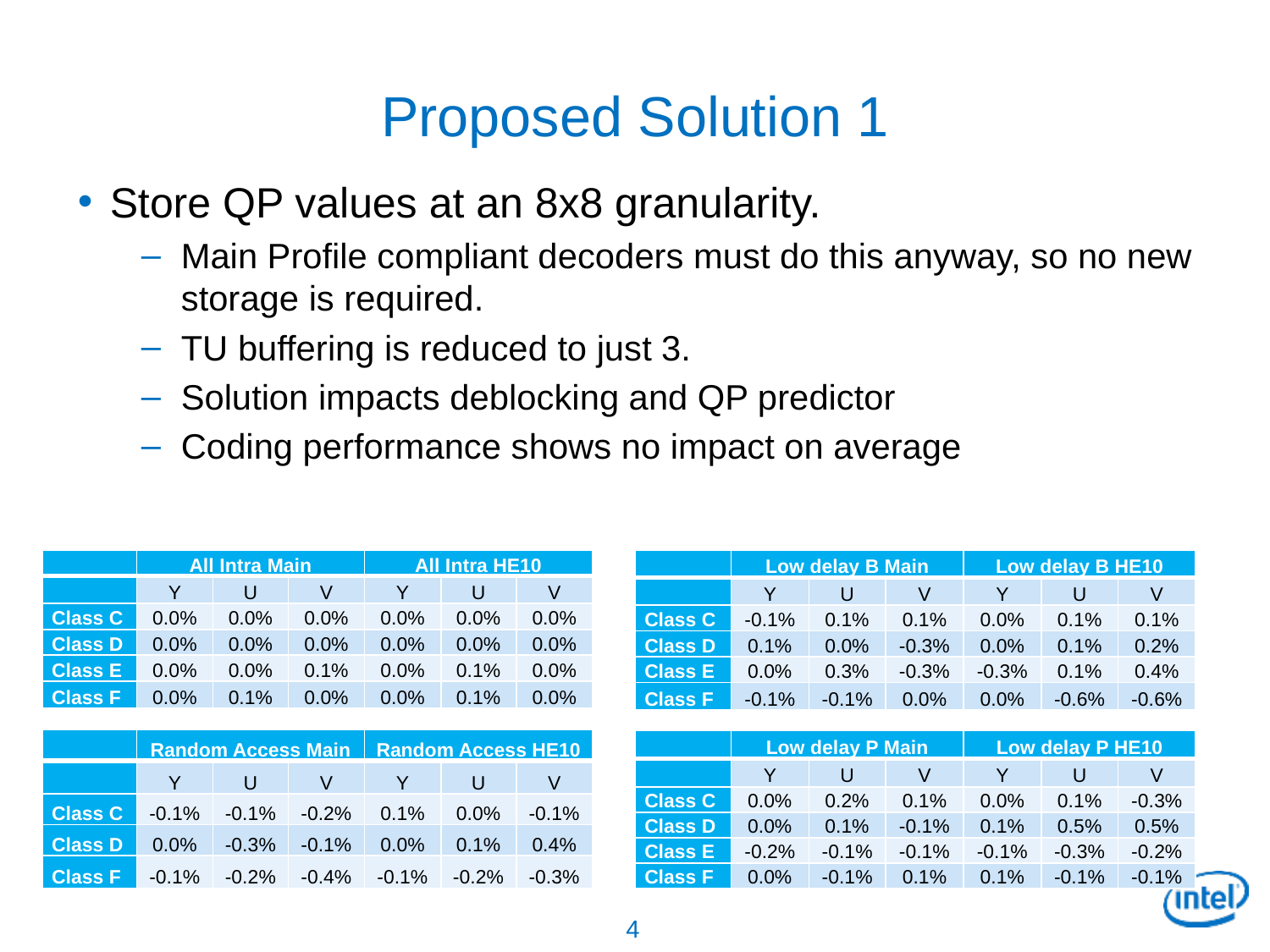

# Proposed Solution 1
Store QP values at an 8x8 granularity.
Main Profile compliant decoders must do this anyway, so no new storage is required.
TU buffering is reduced to just 3.
Solution impacts deblocking and QP predictor
Coding performance shows no impact on average

|  | Low delay B Main |  |  | Low delay B HE10 |  |  |
| --- | --- | --- | --- | --- | --- | --- |
|  | Y | U | V | Y | U | V |
| Class C | -0.1% | 0.1% | 0.1% | 0.0% | 0.1% | 0.1% |
| Class D | 0.1% | 0.0% | -0.3% | 0.0% | 0.1% | 0.2% |
| Class E | 0.0% | 0.3% | -0.3% | -0.3% | 0.1% | 0.4% |
| Class F | -0.1% | -0.1% | 0.0% | 0.0% | -0.6% | -0.6% |
|  | All Intra Main |  |  | All Intra HE10 |  |  |
| --- | --- | --- | --- | --- | --- | --- |
|  | Y | U | V | Y | U | V |
| Class C | 0.0% | 0.0% | 0.0% | 0.0% | 0.0% | 0.0% |
| Class D | 0.0% | 0.0% | 0.0% | 0.0% | 0.0% | 0.0% |
| Class E | 0.0% | 0.0% | 0.1% | 0.0% | 0.1% | 0.0% |
| Class F | 0.0% | 0.1% | 0.0% | 0.0% | 0.1% | 0.0% |
|  | Random Access Main |  |  | Random Access HE10 |  |  |
| --- | --- | --- | --- | --- | --- | --- |
|  | Y | U | V | Y | U | V |
| Class C | -0.1% | -0.1% | -0.2% | 0.1% | 0.0% | -0.1% |
| Class D | 0.0% | -0.3% | -0.1% | 0.0% | 0.1% | 0.4% |
| Class F | -0.1% | -0.2% | -0.4% | -0.1% | -0.2% | -0.3% |
|  | Low delay P Main |  |  | Low delay P HE10 |  |  |
| --- | --- | --- | --- | --- | --- | --- |
|  | Y | U | V | Y | U | V |
| Class C | 0.0% | 0.2% | 0.1% | 0.0% | 0.1% | -0.3% |
| Class D | 0.0% | 0.1% | -0.1% | 0.1% | 0.5% | 0.5% |
| Class E | -0.2% | -0.1% | -0.1% | -0.1% | -0.3% | -0.2% |
| Class F | 0.0% | -0.1% | 0.1% | 0.1% | -0.1% | -0.1% |